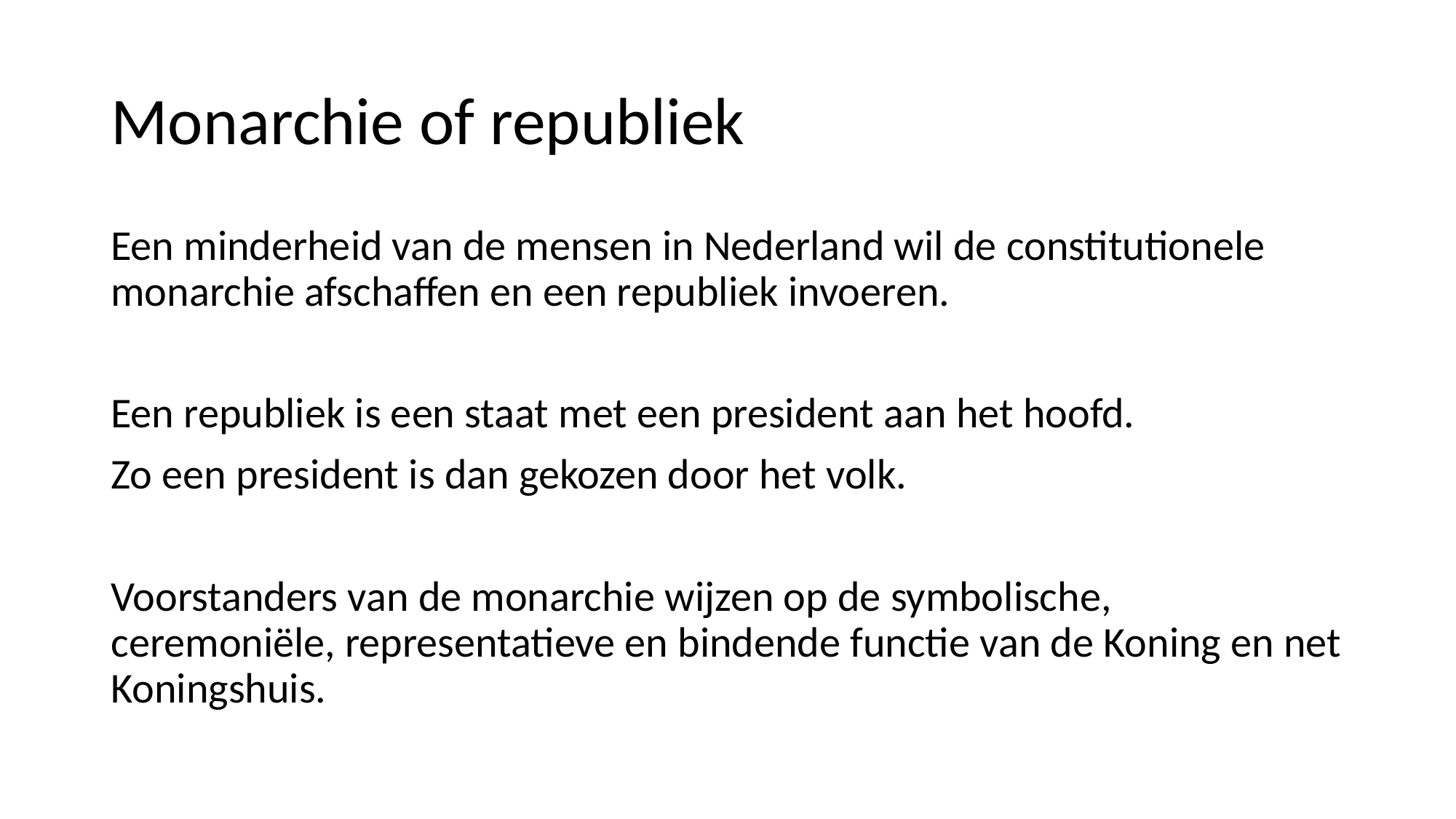

# Monarchie of republiek
Een minderheid van de mensen in Nederland wil de constitutionele monarchie afschaffen en een republiek invoeren.

Een republiek is een staat met een president aan het hoofd.
Zo een president is dan gekozen door het volk.

Voorstanders van de monarchie wijzen op de symbolische, ceremoniële, representatieve en bindende functie van de Koning en net Koningshuis.